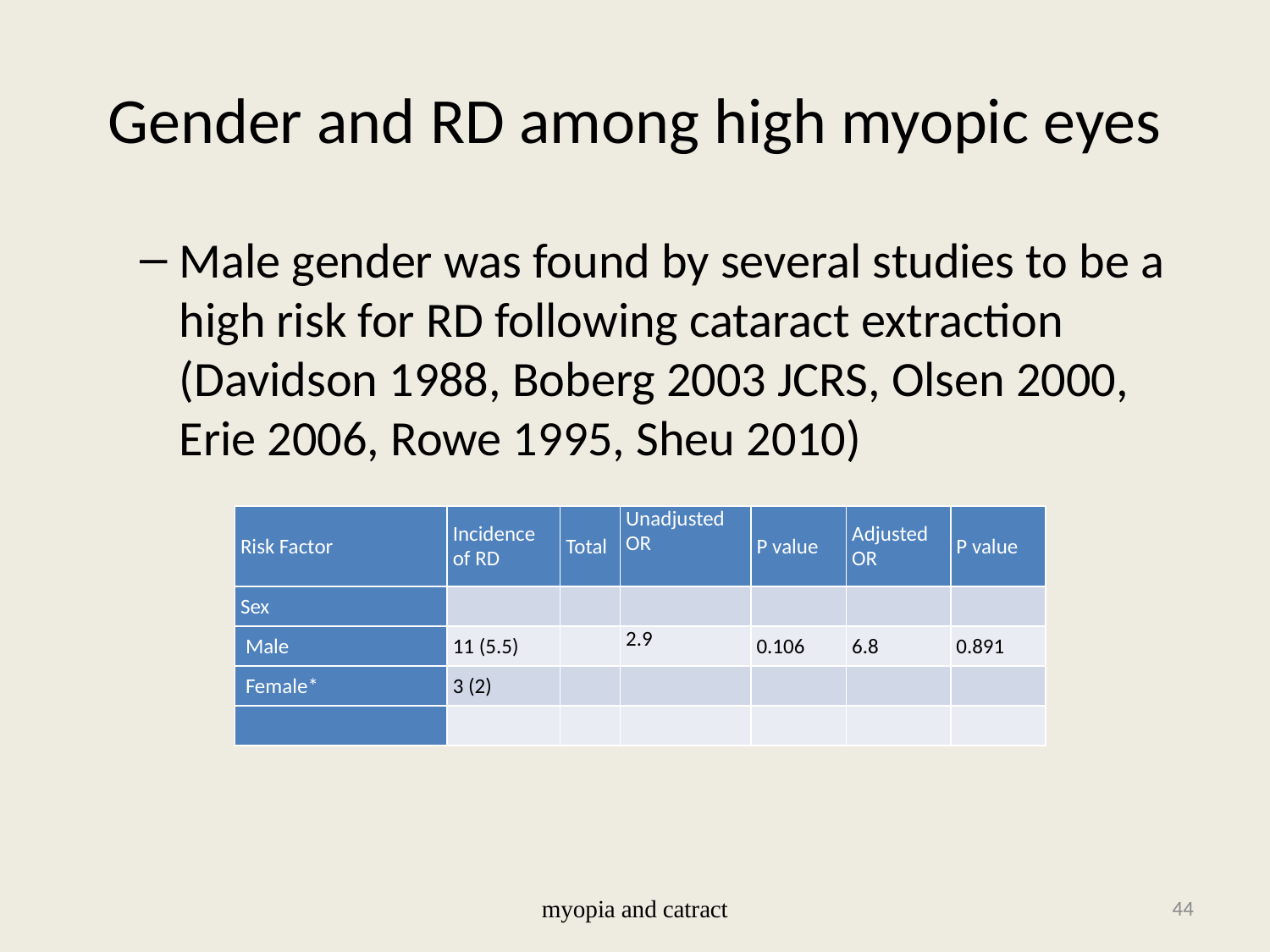

# Gender and RD among high myopic eyes
Male gender was found by several studies to be a high risk for RD following cataract extraction (Davidson 1988, Boberg 2003 JCRS, Olsen 2000, Erie 2006, Rowe 1995, Sheu 2010)
| Risk Factor | Incidence of RD | Total | Unadjusted OR | P value | Adjusted OR | P value |
| --- | --- | --- | --- | --- | --- | --- |
| Sex |  |  |  |  |  |  |
| Male | 11 (5.5) |  | 2.9 | 0.106 | 6.8 | 0.891 |
| Female\* | 3 (2) |  |  |  |  |  |
|  |  |  |  |  |  |  |
myopia and catract
44